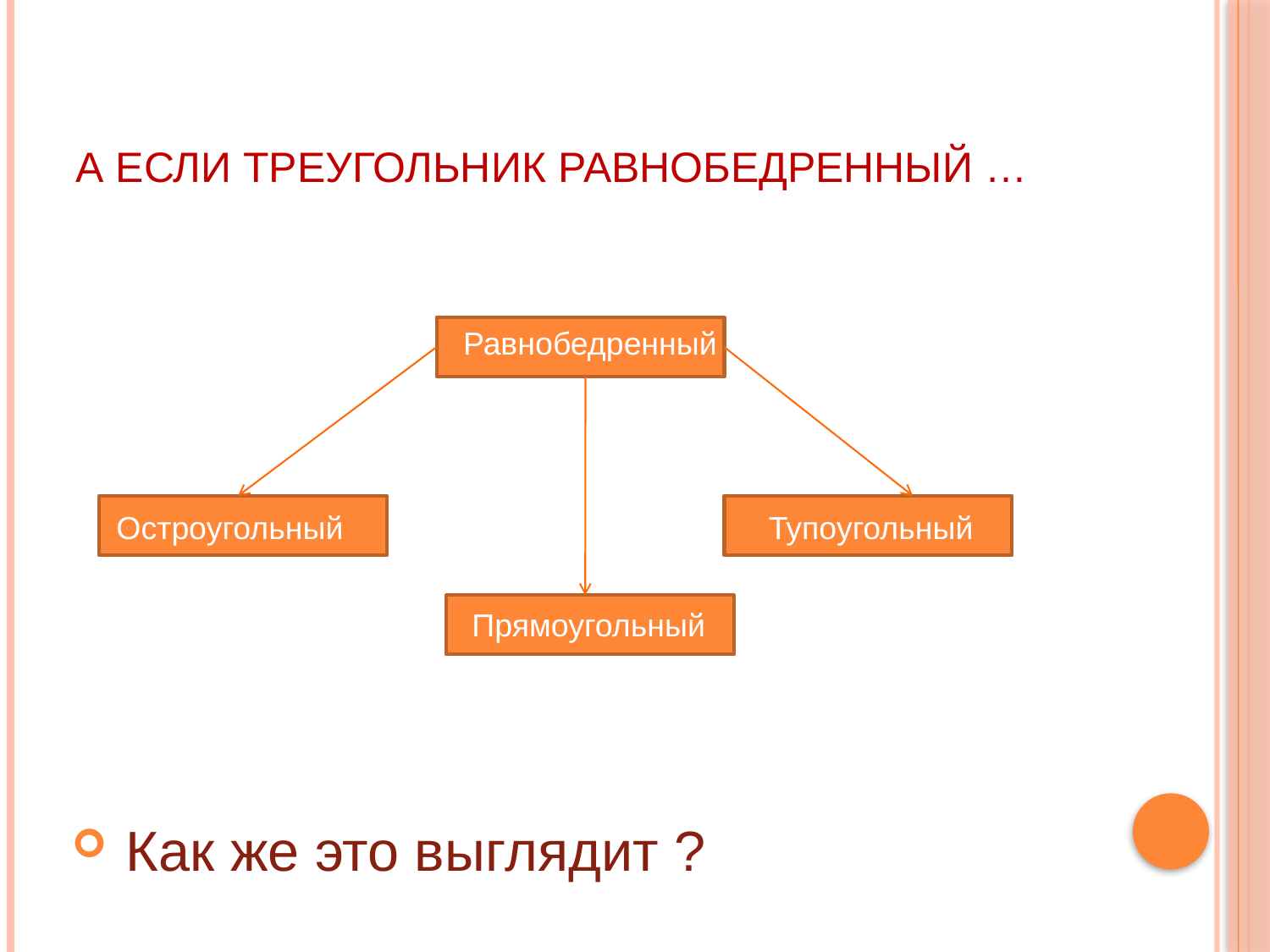

# А ЕСЛИ ТРЕУГОЛЬНИК РАВНОБЕДРЕННЫЙ …

                                            Равнобедренный

     Остроугольный                                                Тупоугольный

                                             Прямоугольный

 Как же это выглядит ?